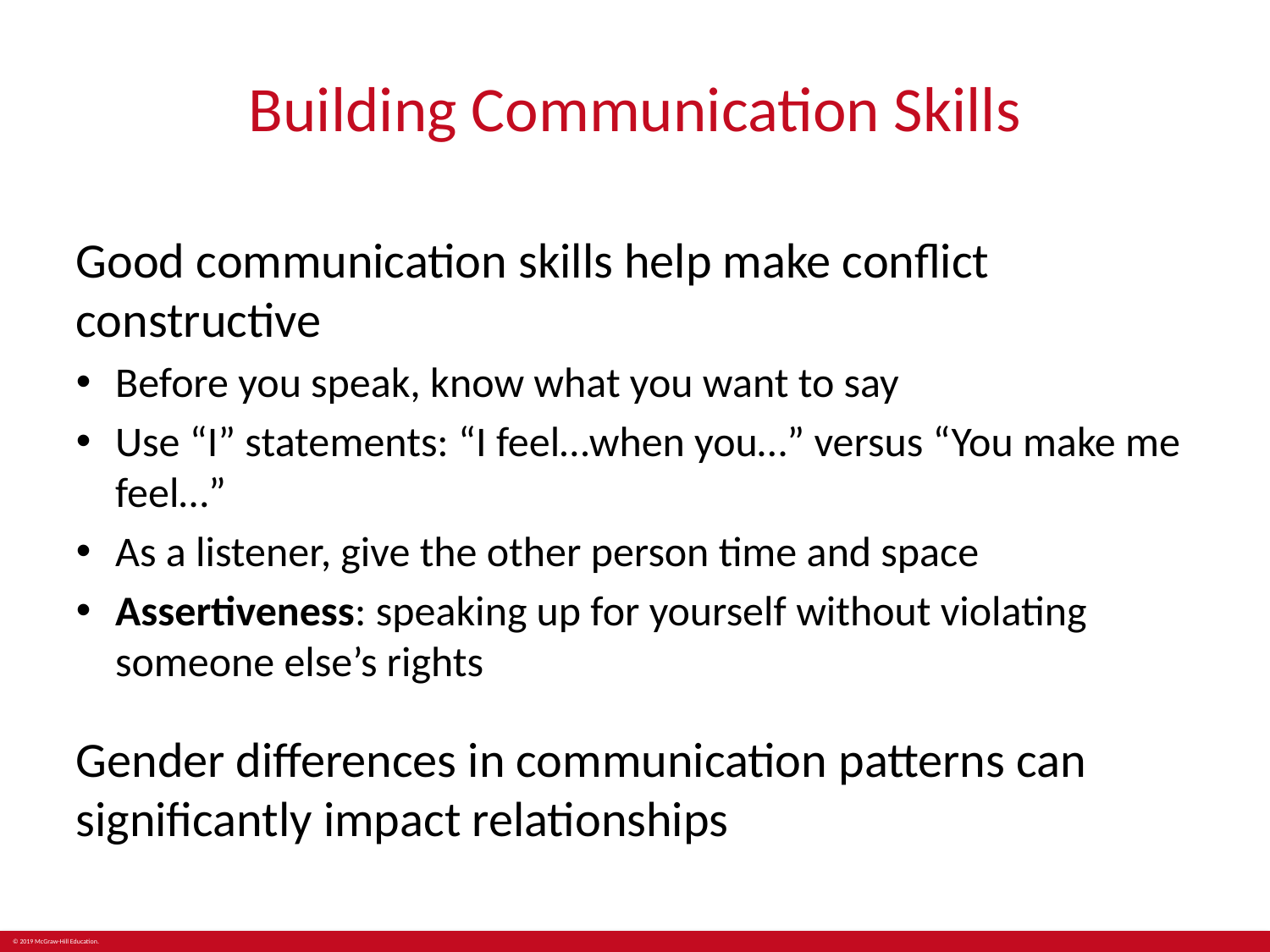

# Building Communication Skills
Good communication skills help make conflict constructive
Before you speak, know what you want to say
Use “I” statements: “I feel…when you…” versus “You make me feel…”
As a listener, give the other person time and space
Assertiveness: speaking up for yourself without violating someone else’s rights
Gender differences in communication patterns can significantly impact relationships